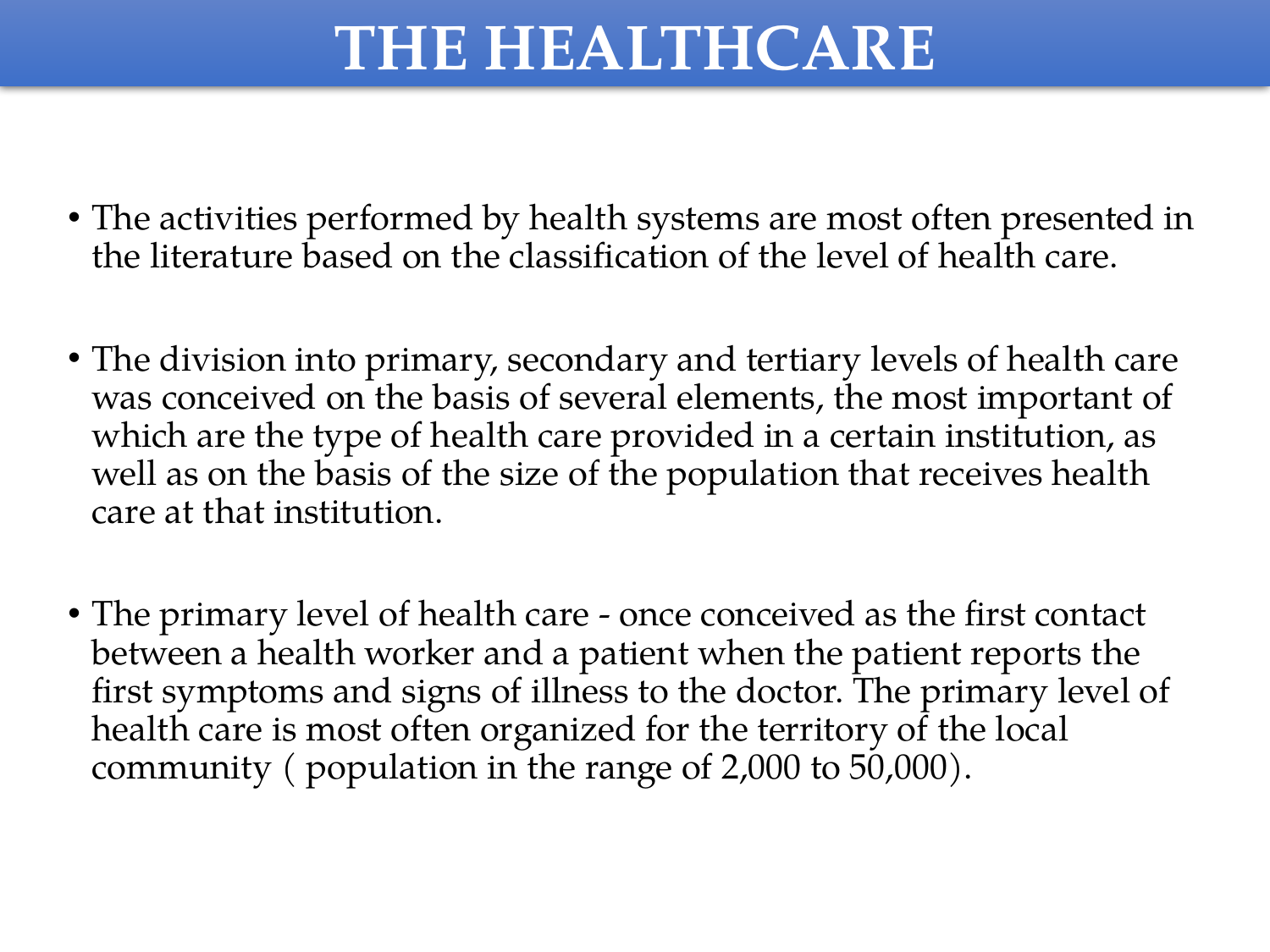

THE HEALTHCARE
The activities performed by health systems are most often presented in the literature based on the classification of the level of health care.

The division into primary, secondary and tertiary levels of health care was conceived on the basis of several elements, the most important of which are the type of health care provided in a certain institution, as well as on the basis of the size of the population that receives health care at that institution.

The primary level of health care - once conceived as the first contact between a health worker and a patient when the patient reports the first symptoms and signs of illness to the doctor. The primary level of health care is most often organized for the territory of the local community ( population in the range of 2,000 to 50,000).